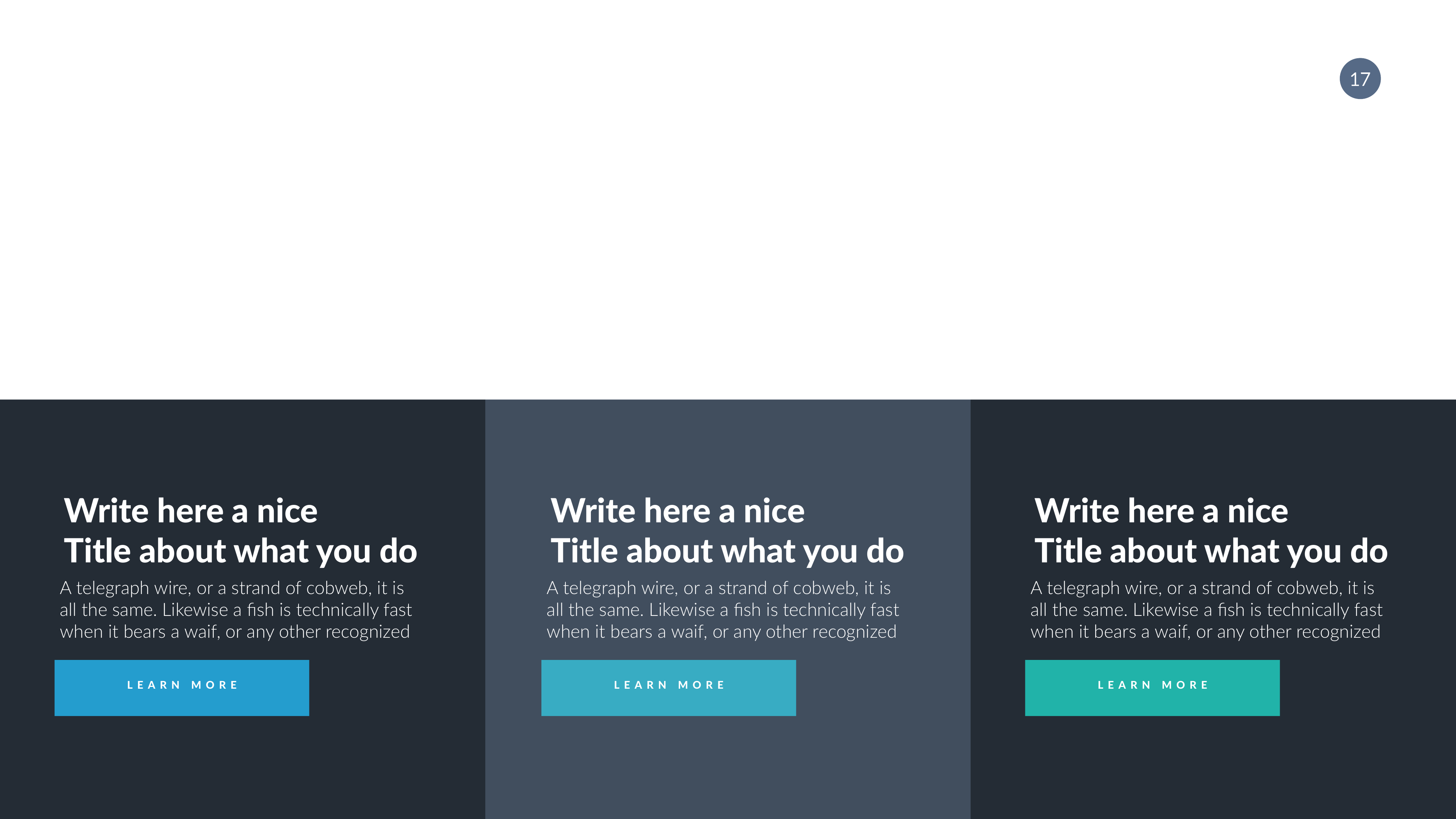

Write here a nice
Title about what you do
Write here a nice
Title about what you do
Write here a nice
Title about what you do
A telegraph wire, or a strand of cobweb, it is all the same. Likewise a fish is technically fast when it bears a waif, or any other recognized
A telegraph wire, or a strand of cobweb, it is all the same. Likewise a fish is technically fast when it bears a waif, or any other recognized
A telegraph wire, or a strand of cobweb, it is all the same. Likewise a fish is technically fast when it bears a waif, or any other recognized

LEARN MORE
LEARN MORE
LEARN MORE